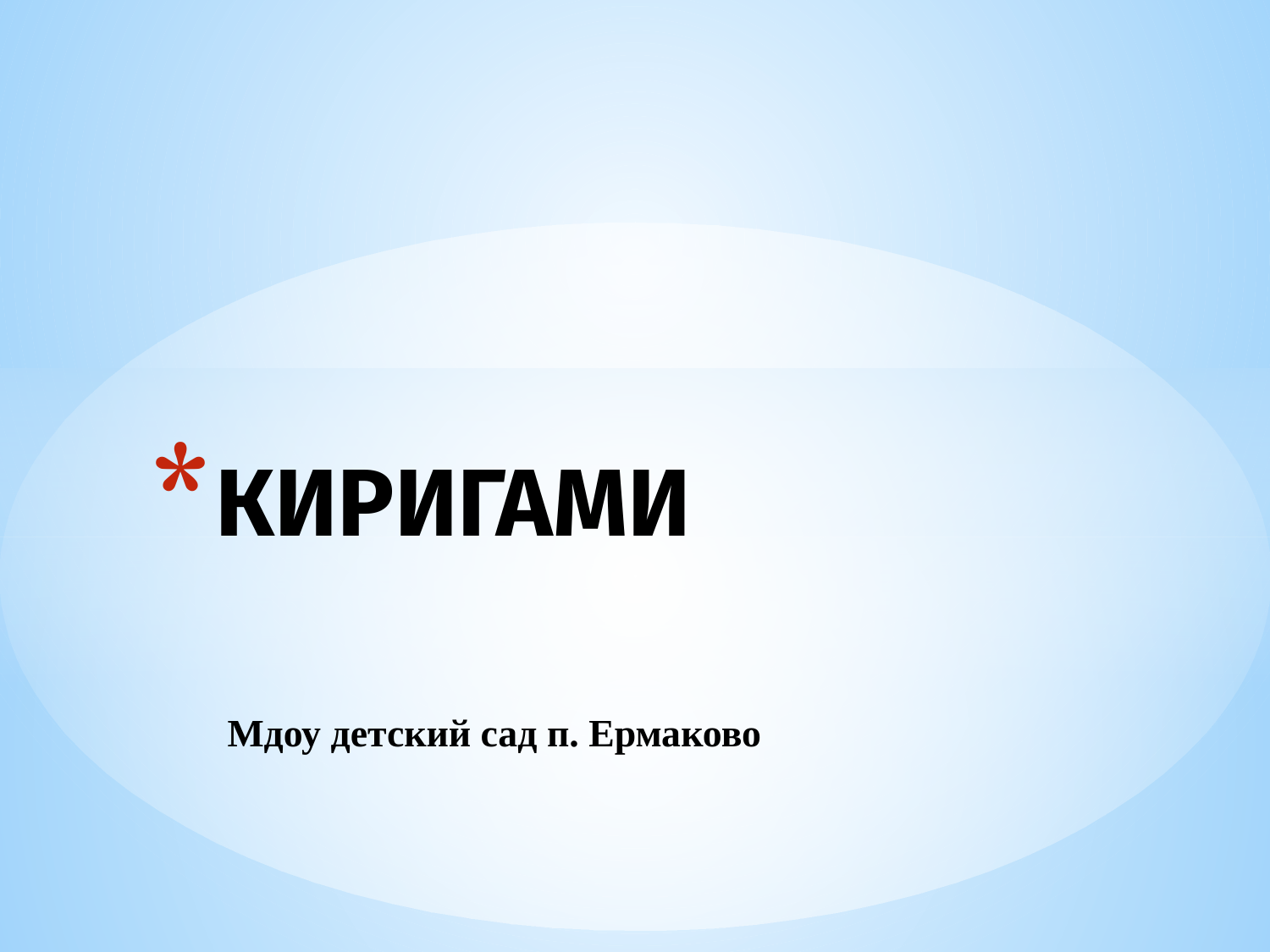

# КИРИГАМИ
 Мдоу детский сад п. Ермаково